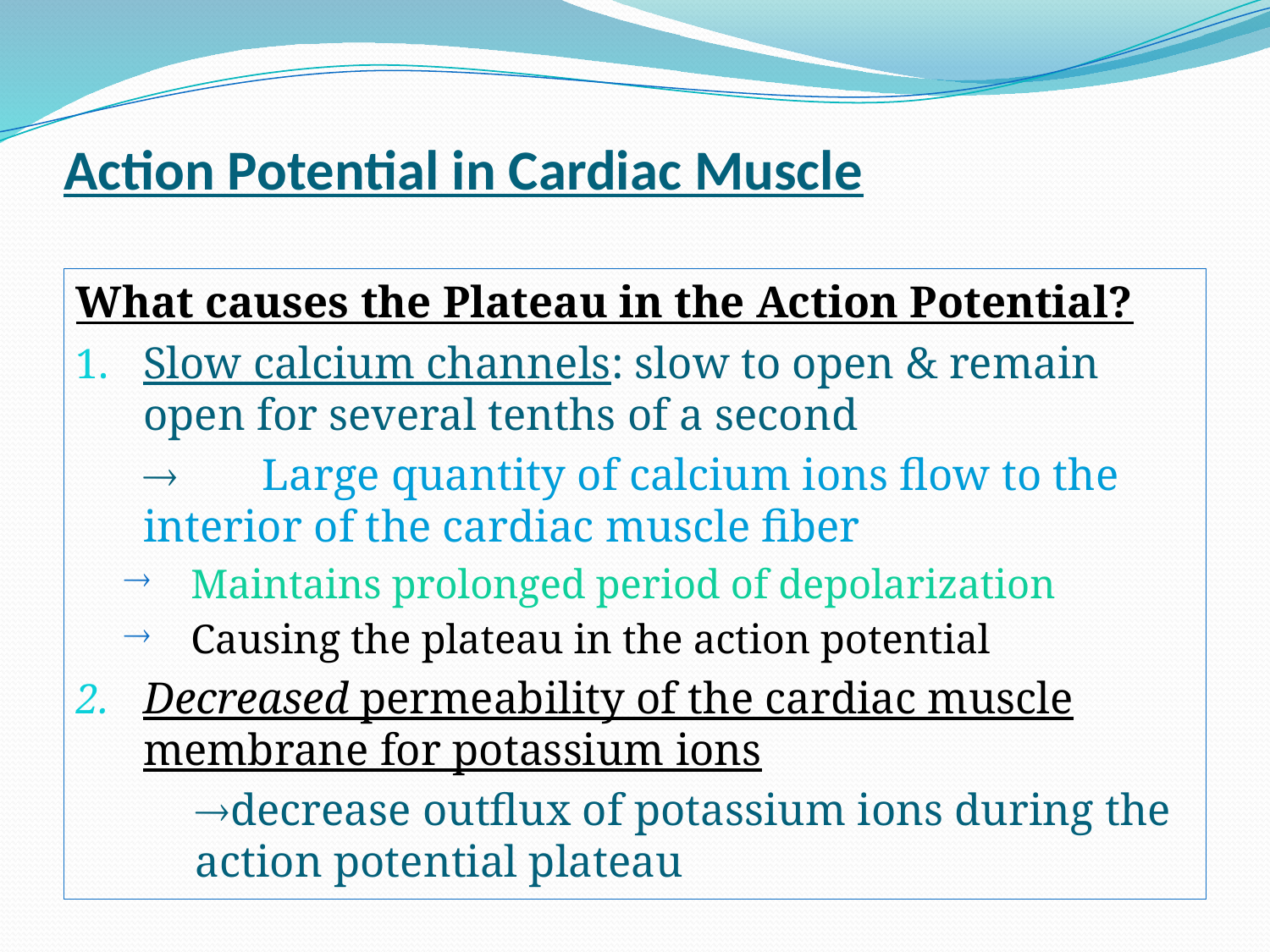

# Action Potential in Cardiac Muscle
What causes the Plateau in the Action Potential?
Slow calcium channels: slow to open & remain open for several tenths of a second
	→	Large quantity of calcium ions flow to the interior of the cardiac muscle fiber
Maintains prolonged period of depolarization
Causing the plateau in the action potential
Decreased permeability of the cardiac muscle membrane for potassium ions
	→decrease outflux of potassium ions during the 	action potential plateau